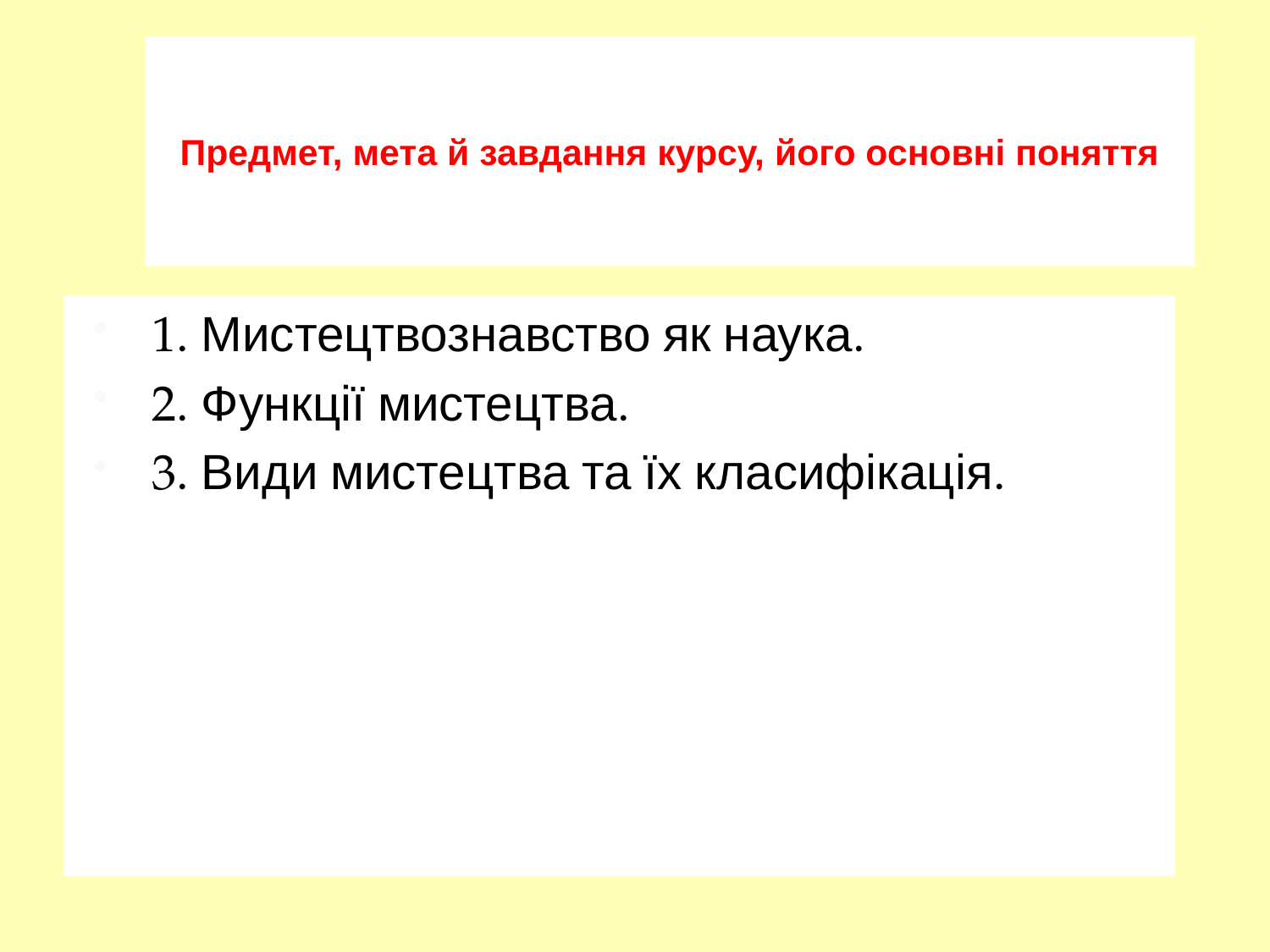

# Предмет, мета й завдання курсу, його основні поняття
1. Мистецтвознавство як наука.
2. Функції мистецтва.
3. Види мистецтва та їх класифікація.